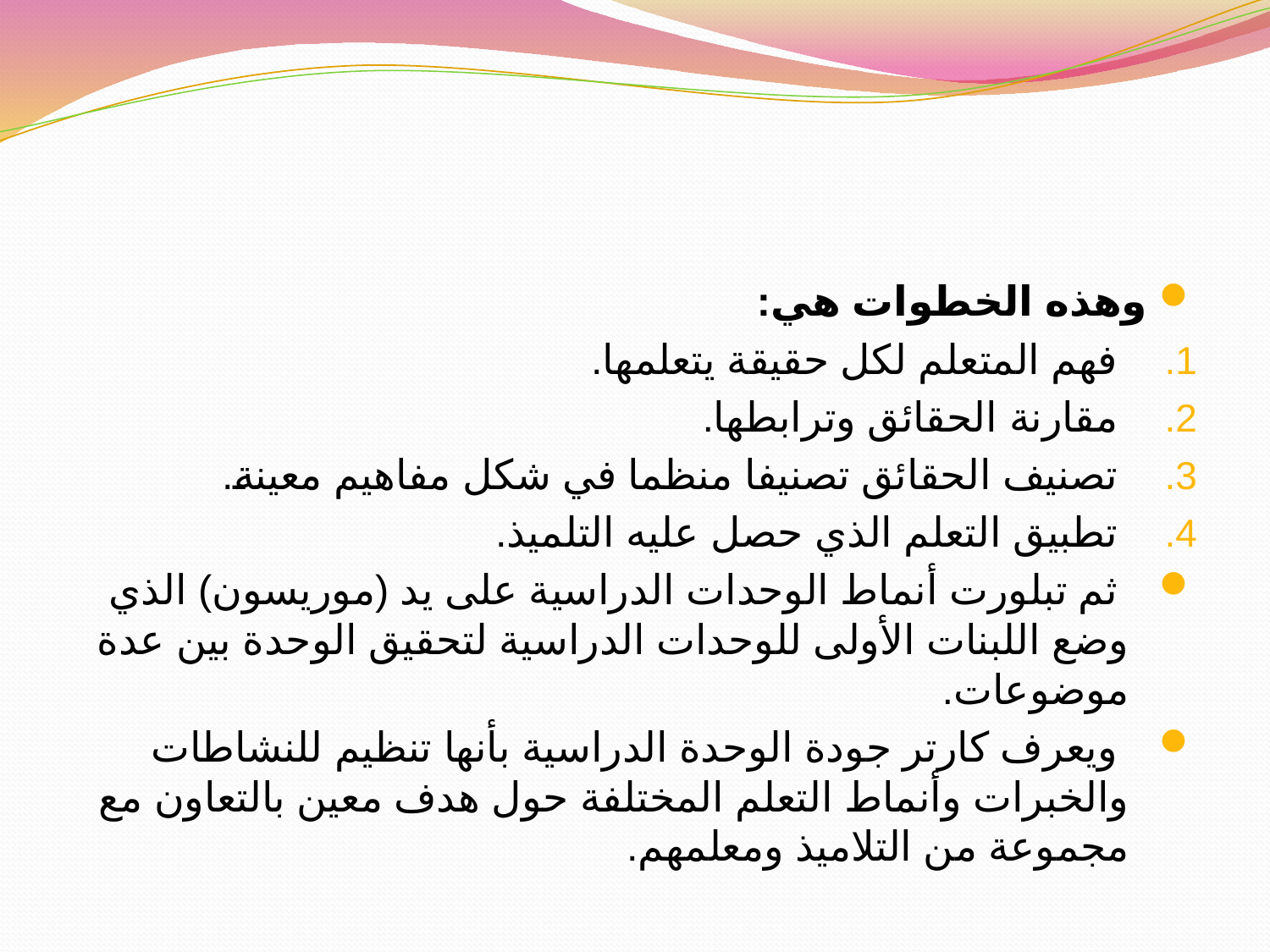

#
 وهذه الخطوات هي:
 فهم المتعلم لكل حقيقة يتعلمها.
 مقارنة الحقائق وترابطها.
 تصنيف الحقائق تصنيفا منظما في شكل مفاهيم معينة.
 تطبيق التعلم الذي حصل عليه التلميذ.
 ثم تبلورت أنماط الوحدات الدراسية على يد (موريسون) الذي وضع اللبنات الأولى للوحدات الدراسية لتحقيق الوحدة بين عدة موضوعات.
 ويعرف كارتر جودة الوحدة الدراسية بأنها تنظيم للنشاطات والخبرات وأنماط التعلم المختلفة حول هدف معين بالتعاون مع مجموعة من التلاميذ ومعلمهم.